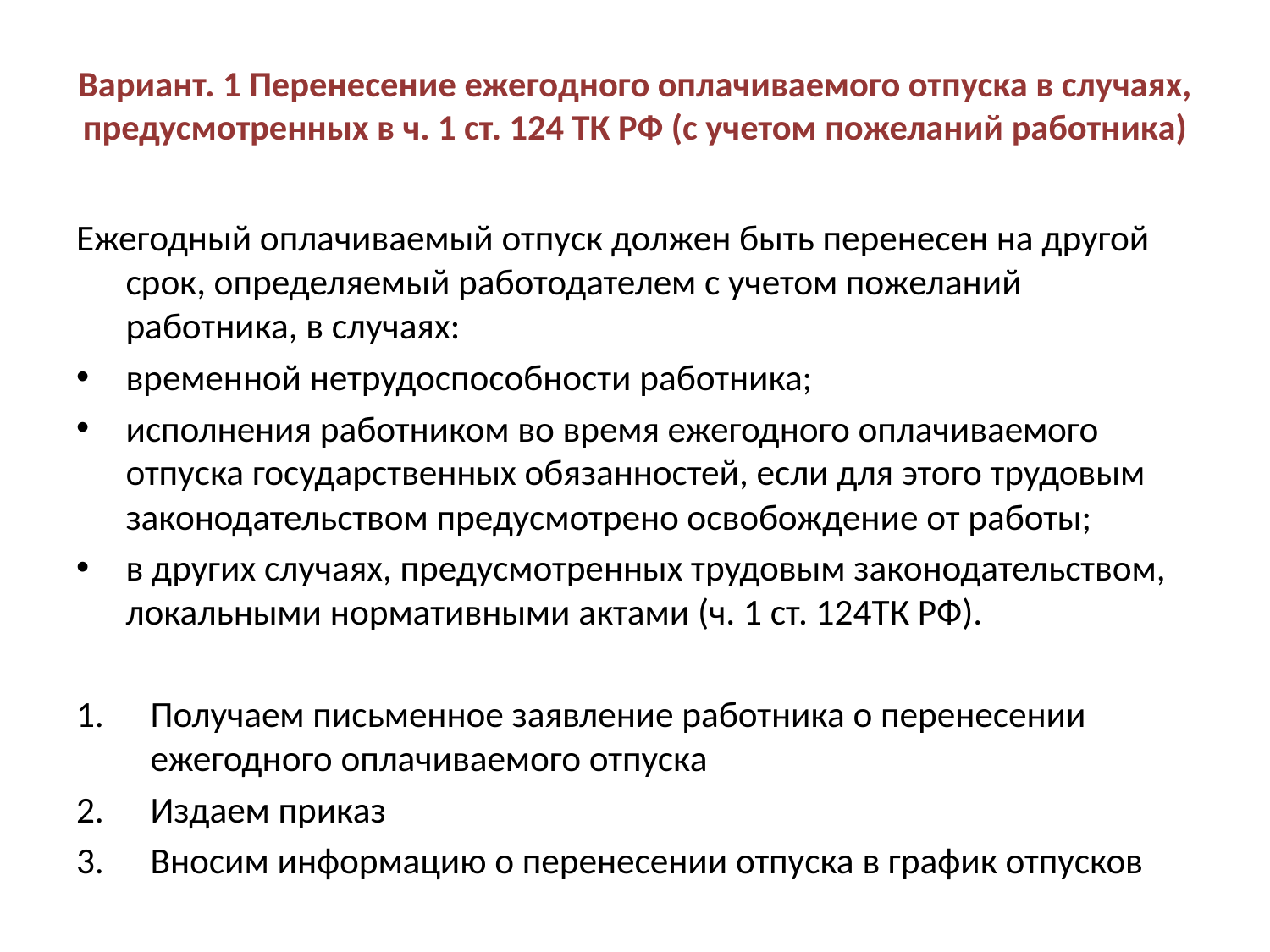

# Вариант. 1 Перенесение ежегодного оплачиваемого отпуска в случаях, предусмотренных в ч. 1 ст. 124 ТК РФ (с учетом пожеланий работника)
Ежегодный оплачиваемый отпуск должен быть перенесен на другой срок, определяемый работодателем с учетом пожеланий работника, в случаях:
временной нетрудоспособности работника;
исполнения работником во время ежегодного оплачиваемого отпуска государственных обязанностей, если для этого трудовым законодательством предусмотрено освобождение от работы;
в других случаях, предусмотренных трудовым законодательством, локальными нормативными актами (ч. 1 ст. 124ТК РФ).

Получаем письменное заявление работника о перенесении ежегодного оплачиваемого отпуска
Издаем приказ
Вносим информацию о перенесении отпуска в график отпусков